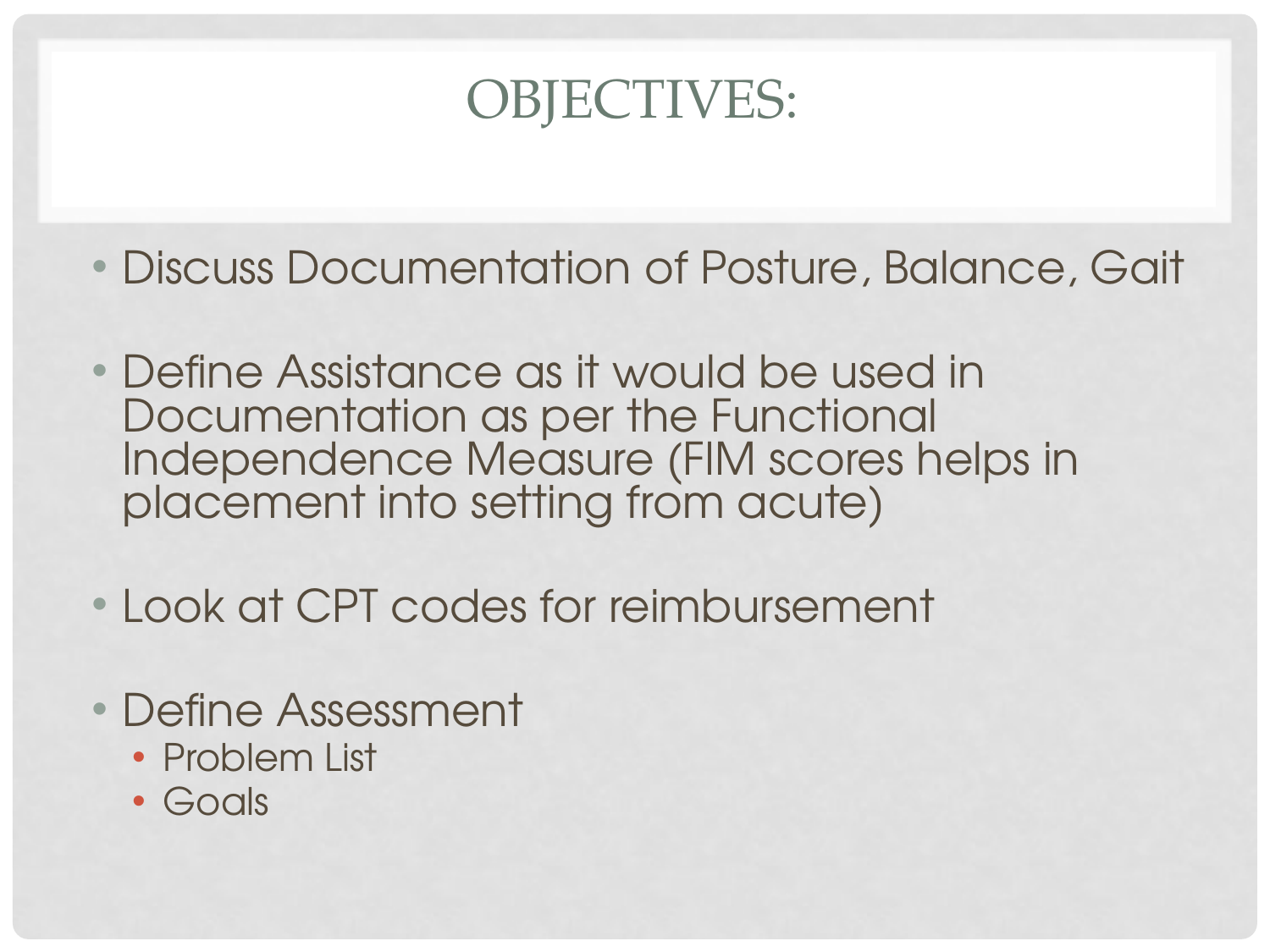

# Objectives:
Discuss Documentation of Posture, Balance, Gait

Define Assistance as it would be used in Documentation as per the Functional Independence Measure (FIM scores helps in placement into setting from acute)

Look at CPT codes for reimbursement

Define Assessment
Problem List
Goals